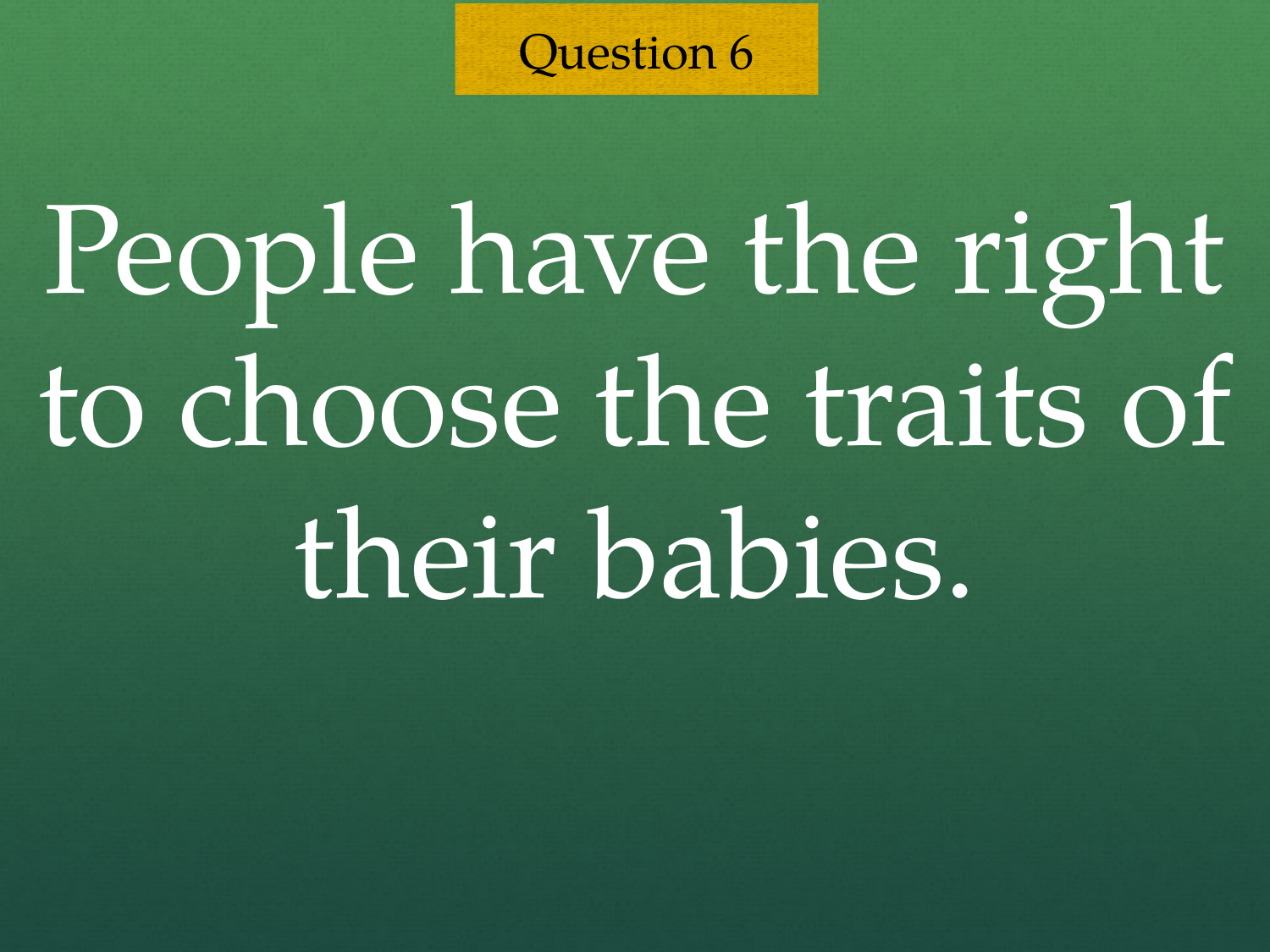

People have the right to choose the traits of their babies.
Question 6